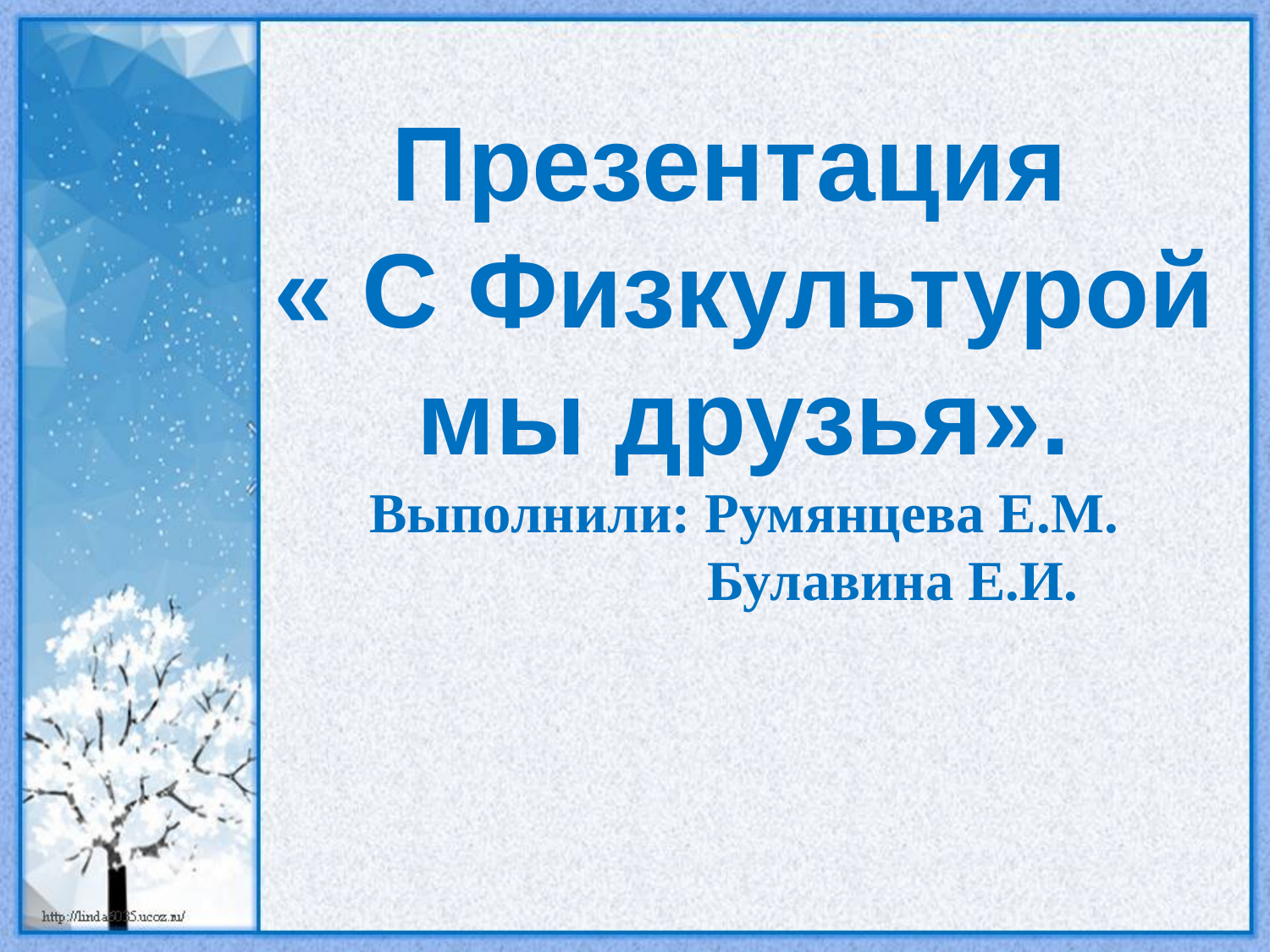

Презентация
« С Физкультурой мы друзья».
Выполнили: Румянцева Е.М.
                     Булавина Е.И.